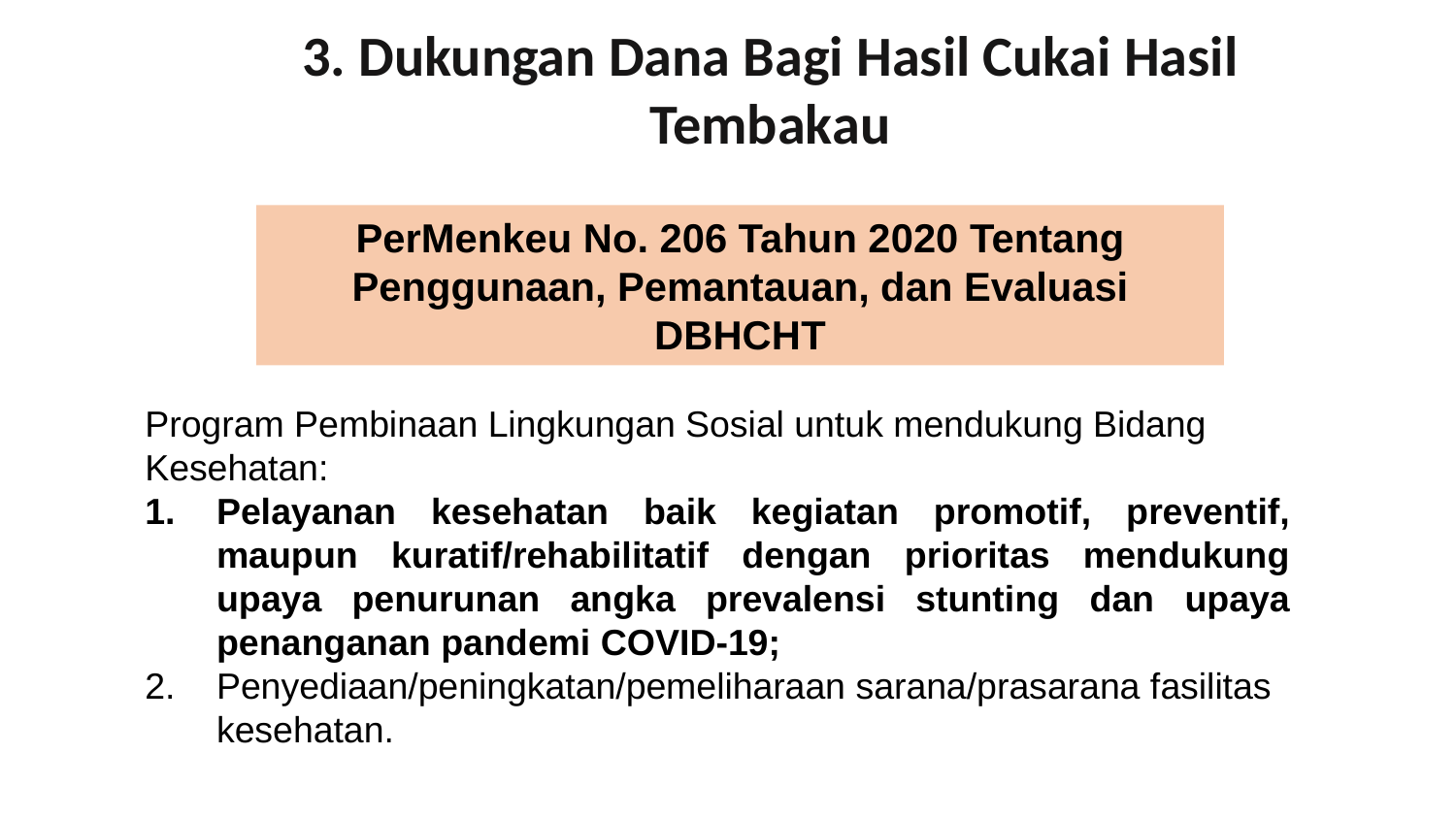

3. Dukungan Dana Bagi Hasil Cukai Hasil Tembakau
PerMenkeu No. 206 Tahun 2020 Tentang Penggunaan, Pemantauan, dan Evaluasi DBHCHT
Program Pembinaan Lingkungan Sosial untuk mendukung Bidang Kesehatan:
Pelayanan kesehatan baik kegiatan promotif, preventif, maupun kuratif/rehabilitatif dengan prioritas mendukung upaya penurunan angka prevalensi stunting dan upaya penanganan pandemi COVID-19;
Penyediaan/peningkatan/pemeliharaan sarana/prasarana fasilitas kesehatan.